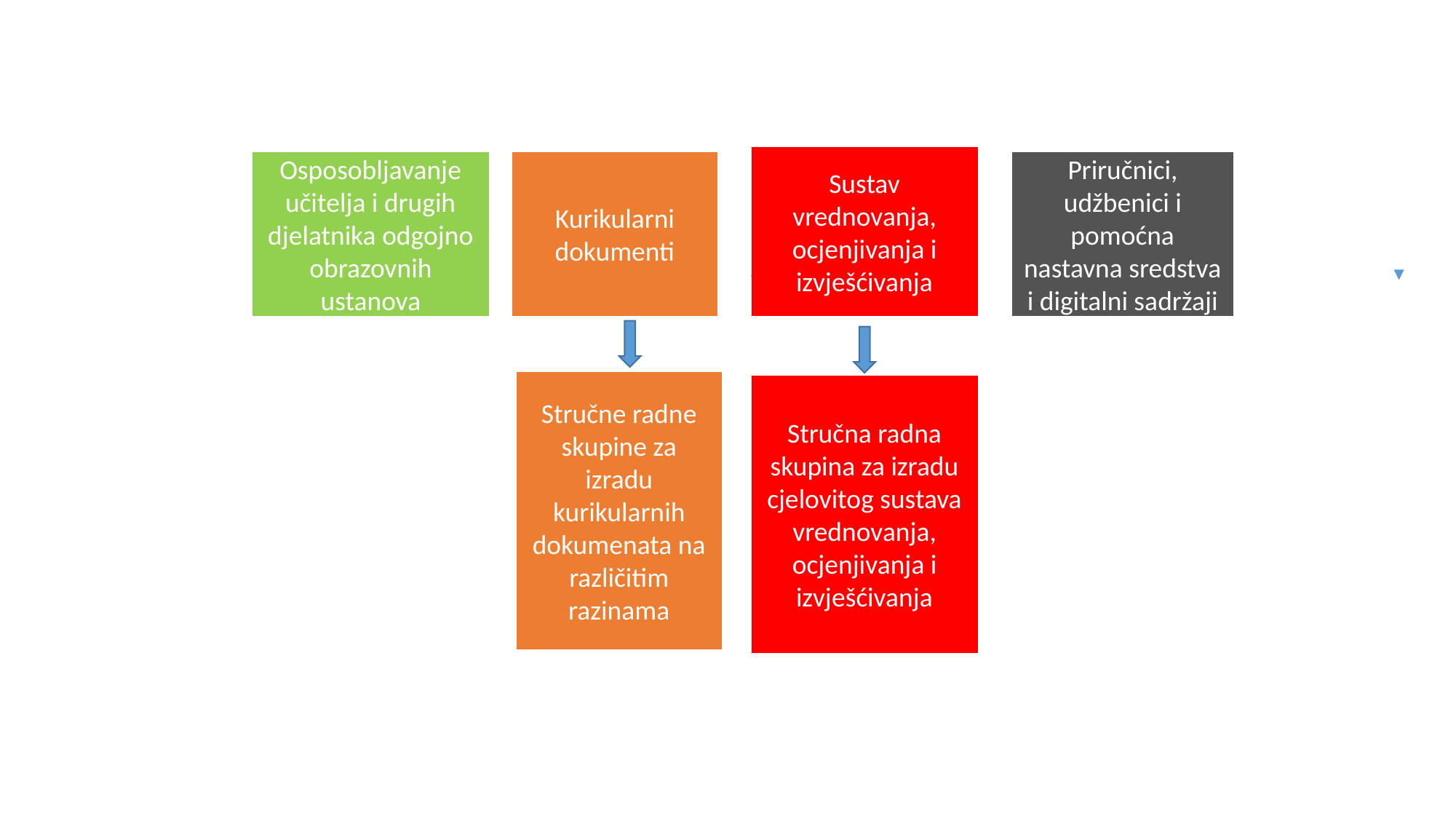

Sustav vrednovanja, ocjenjivanja i izvješćivanja
Osposobljavanje učitelja i drugih djelatnika odgojno obrazovnih ustanova
Priručnici, udžbenici i pomoćna nastavna sredstva i digitalni sadržaji
Kurikularni dokumenti

Stručne radne skupine za izradu kurikularnih dokumenata na različitim razinama
Stručna radna skupina za izradu cjelovitog sustava vrednovanja, ocjenjivanja i izvješćivanja